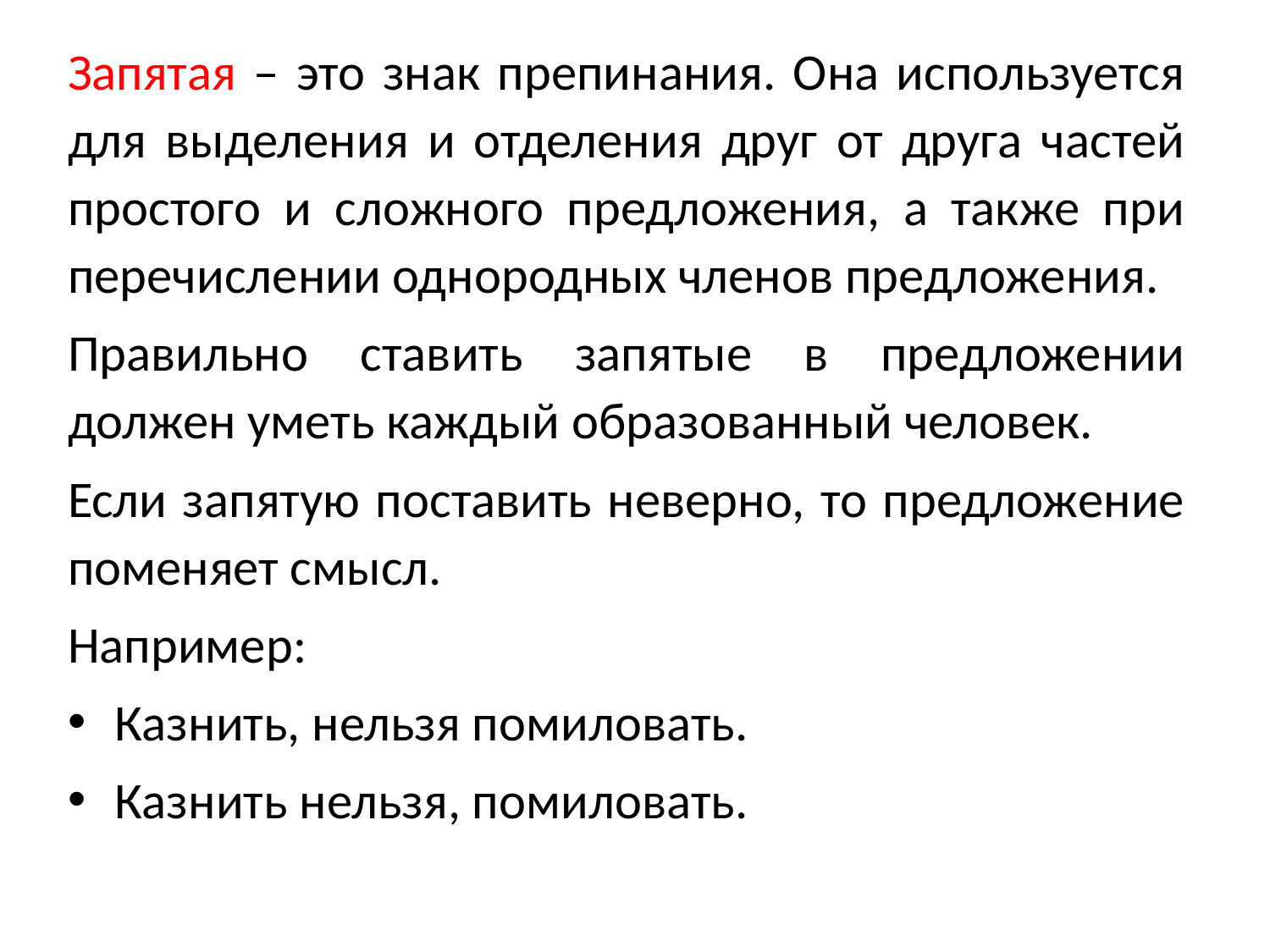

Запятая – это знак препинания. Она используется для выделения и отделения друг от друга частей простого и сложного предложения, а также при перечислении однородных членов предложения.
Правильно ставить запятые в предложении должен уметь каждый образованный человек.
Если запятую поставить неверно, то предложение поменяет смысл.
Например:
Казнить, нельзя помиловать.
Казнить нельзя, помиловать.
#